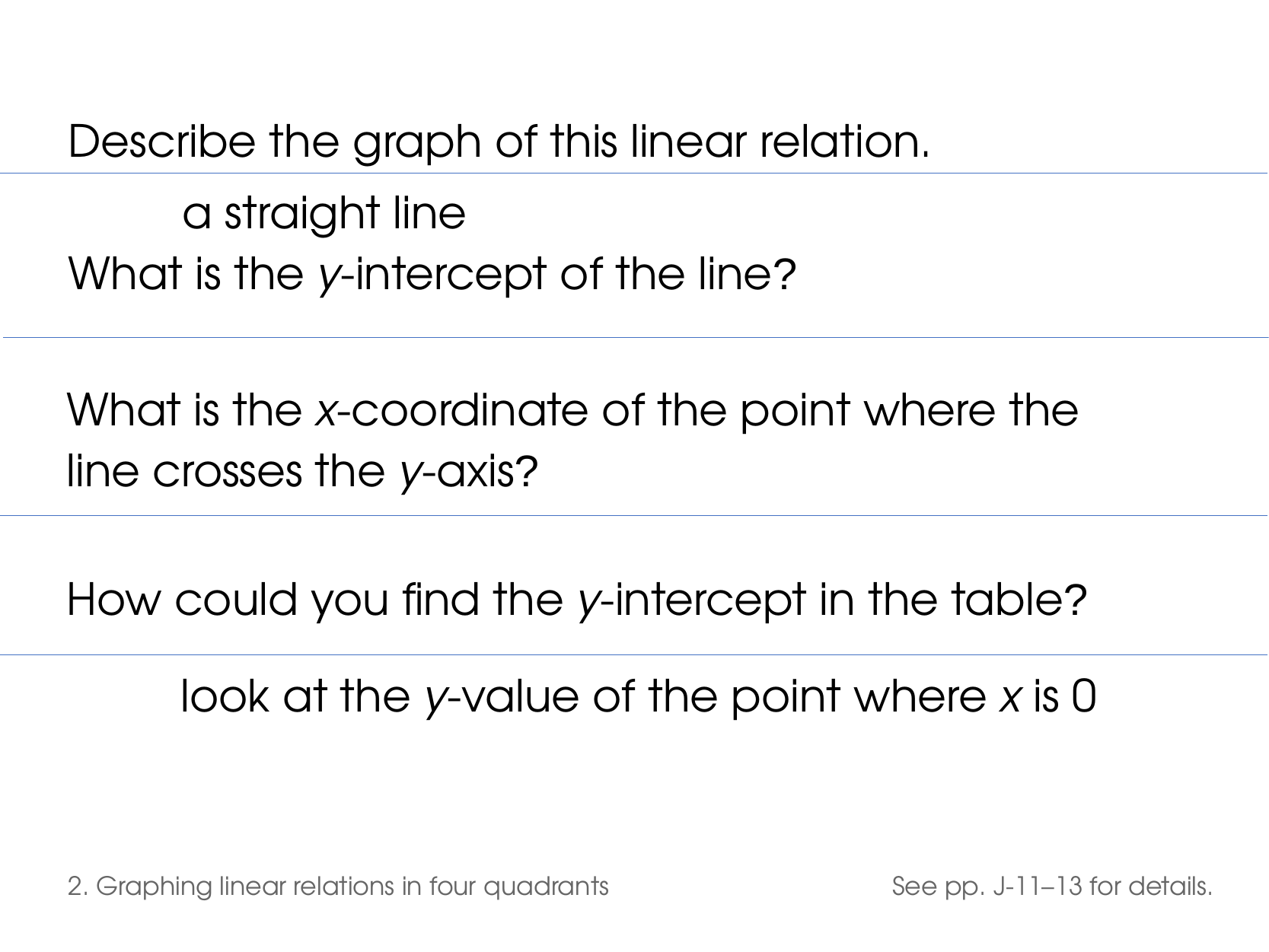

Describe the graph of this linear relation.
	a straight line
What is the y-intercept of the line?
What is the x-coordinate of the point where the line crosses the y-axis?
How could you find the y-intercept in the table?
	look at the y-value of the point where x is 0
2. Graphing linear relations in four quadrants
See pp. J-11–13 for details.